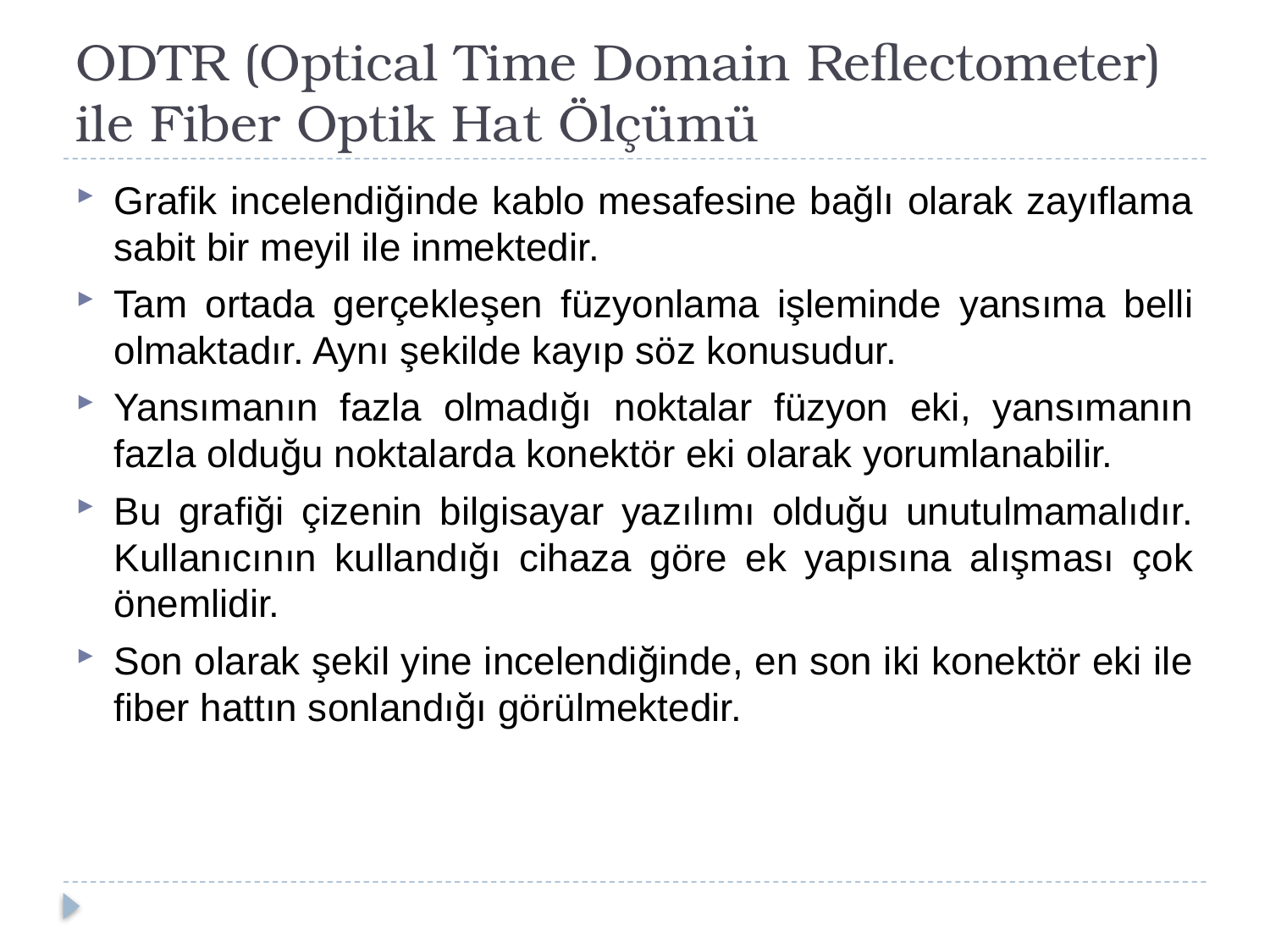

# ODTR (Optical Time Domain Reflectometer) ile Fiber Optik Hat Ölçümü
Grafik incelendiğinde kablo mesafesine bağlı olarak zayıflama sabit bir meyil ile inmektedir.
Tam ortada gerçekleşen füzyonlama işleminde yansıma belli olmaktadır. Aynı şekilde kayıp söz konusudur.
Yansımanın fazla olmadığı noktalar füzyon eki, yansımanın fazla olduğu noktalarda konektör eki olarak yorumlanabilir.
Bu grafiği çizenin bilgisayar yazılımı olduğu unutulmamalıdır. Kullanıcının kullandığı cihaza göre ek yapısına alışması çok önemlidir.
Son olarak şekil yine incelendiğinde, en son iki konektör eki ile fiber hattın sonlandığı görülmektedir.